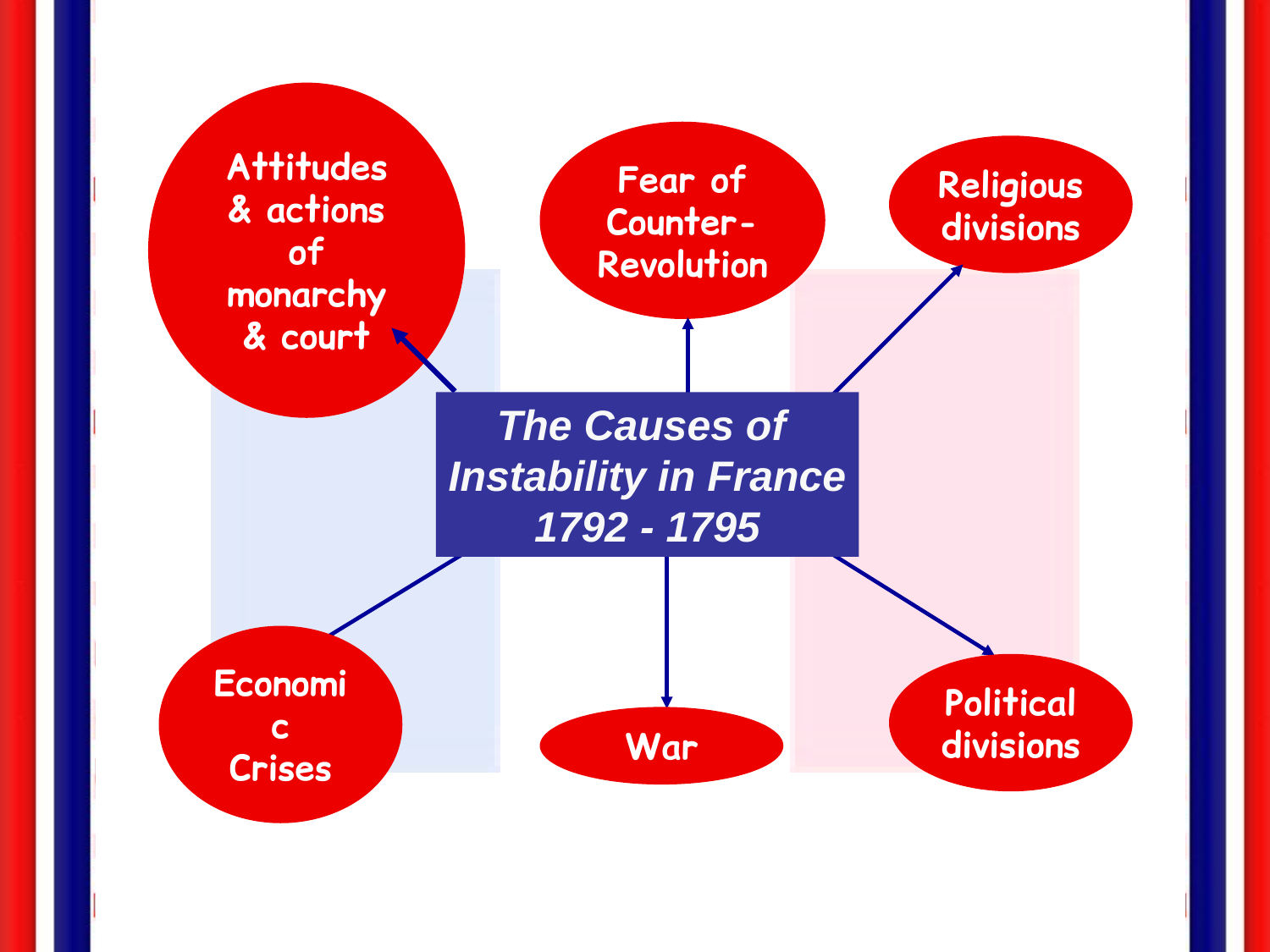

Attitudes & actions of monarchy
& court
Fear of
Counter-Revolution
Religious
divisions

The Causes of
Instability in France
1792 - 1795

Political
divisions
Economic
Crises
War